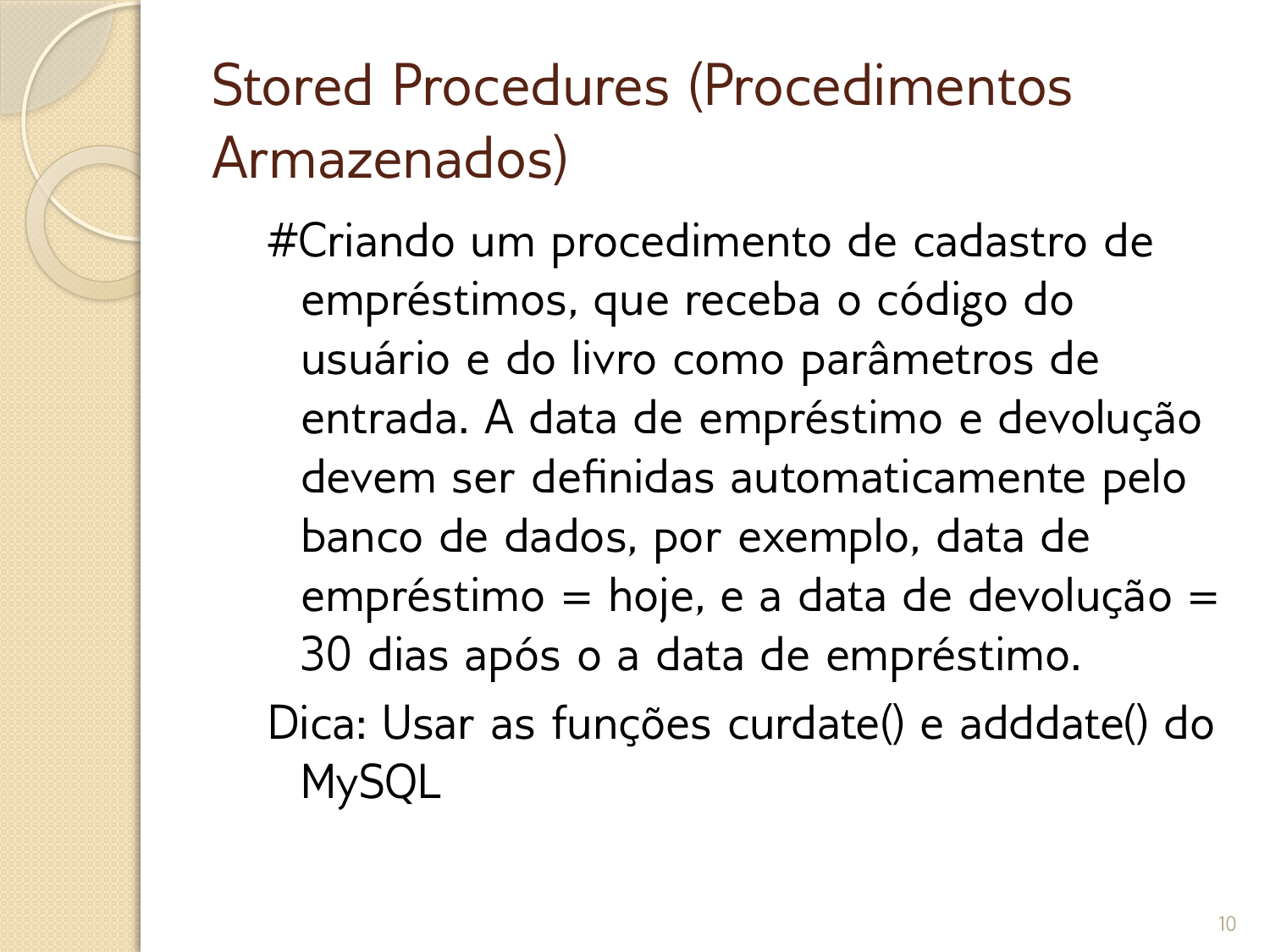

# Stored Procedures (Procedimentos Armazenados)
#Criando um procedimento de cadastro de empréstimos, que receba o código do usuário e do livro como parâmetros de entrada. A data de empréstimo e devolução devem ser definidas automaticamente pelo banco de dados, por exemplo, data de empréstimo = hoje, e a data de devolução = 30 dias após o a data de empréstimo.
Dica: Usar as funções curdate() e adddate() do MySQL

10